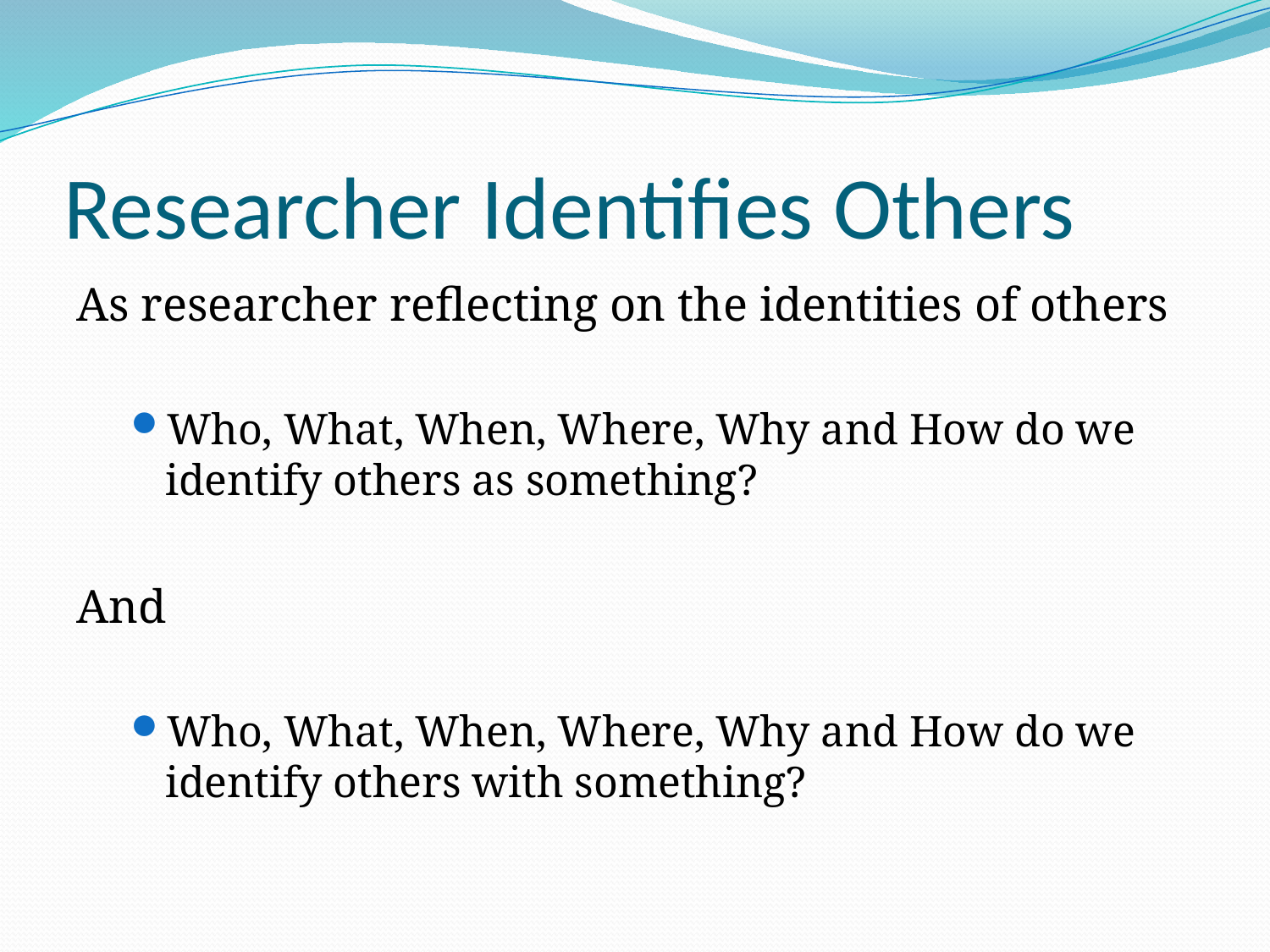

# Researcher Identifies Others
As researcher reflecting on the identities of others

Who, What, When, Where, Why and How do we identify others as something?

And

Who, What, When, Where, Why and How do we identify others with something?